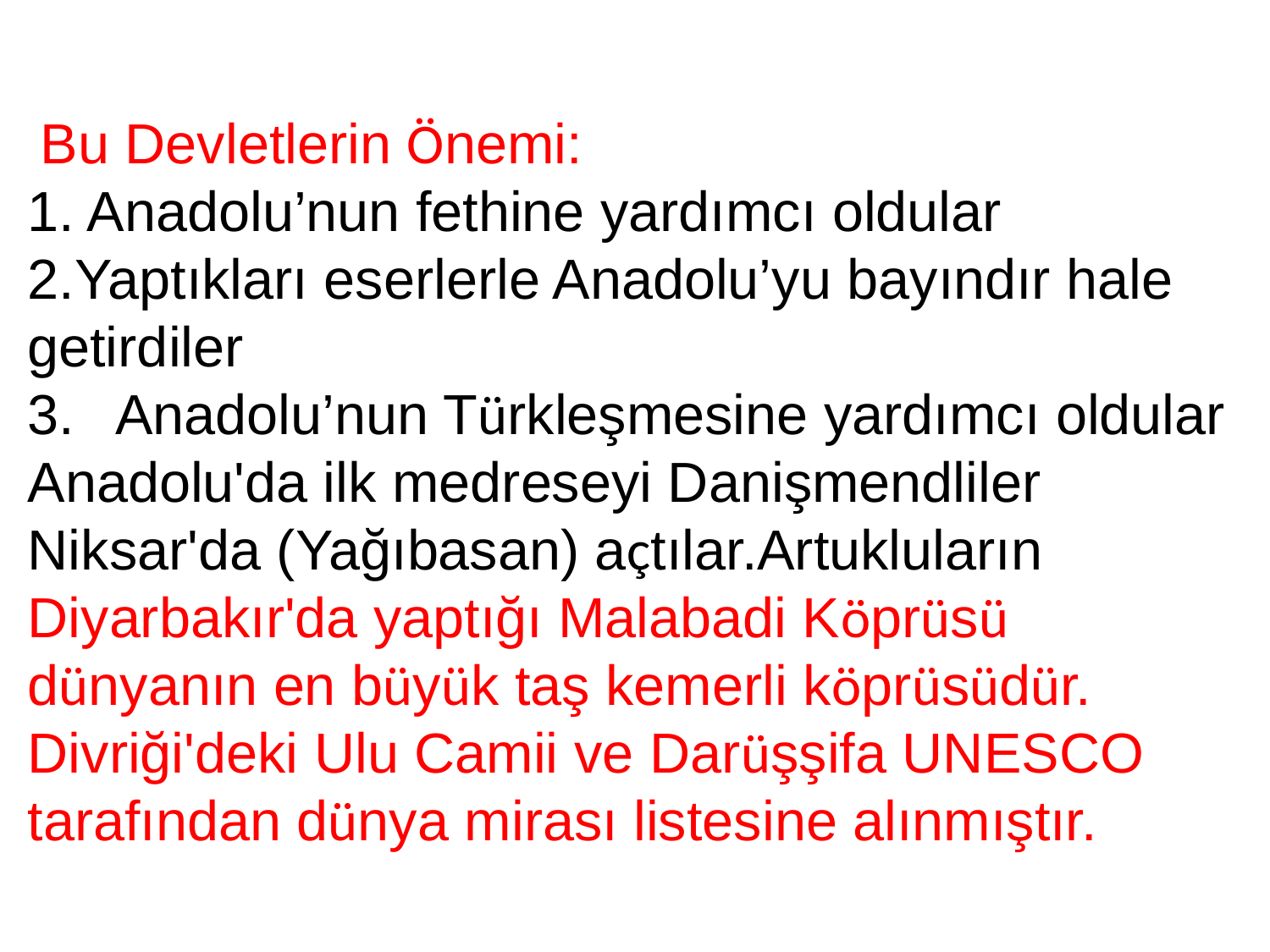

Bu Devletlerin Önemi:
1. Anadolu’nun fethine yardımcı oldular
2.Yaptıkları eserlerle Anadolu’yu bayındır hale getirdiler
3.   Anadolu’nun Türkleşmesine yardımcı oldular
Anadolu'da ilk medreseyi Danişmendliler Niksar'da (Yağıbasan) açtılar.Artukluların Diyarbakır'da yaptığı Malabadi Köprüsü dünyanın en büyük taş kemerli köprüsüdür. Divriği'deki Ulu Camii ve Darüşşifa UNESCO tarafından dünya mirası listesine alınmıştır.